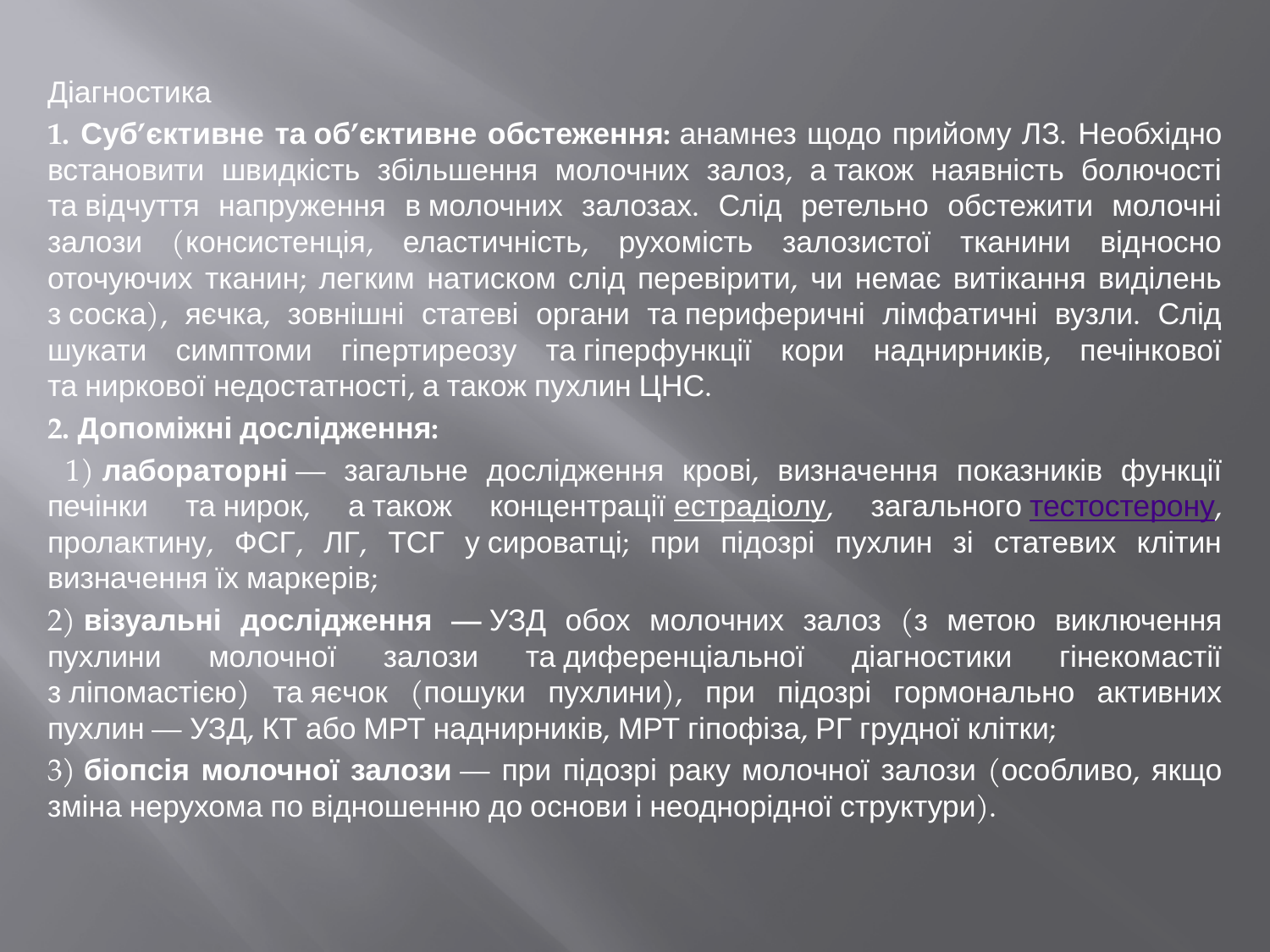

Діагностика
1. Суб’єктивне та об’єктивне обстеження: анамнез щодо прийому ЛЗ. Необхідно встановити швидкість збільшення молочних залоз, а також наявність болючості та відчуття напруження в молочних залозах. Слід ретельно обстежити молочні залози (консистенція, еластичність, рухомість залозистої тканини відносно оточуючих тканин; легким натиском слід перевірити, чи немає витікання виділень з соска), яєчка, зовнішні статеві органи та периферичні лімфатичні вузли. Слід шукати симптоми гіпертиреозу та гіперфункції кори наднирників, печінкової та ниркової недостатності, а також пухлин ЦНС.
2. Допоміжні дослідження:
 1) лабораторні — загальне дослідження крові, визначення показників функції печінки та нирок, а також концентрації естрадіолу, загального тестостерону, пролактину, ФСГ, ЛГ, ТСГ у сироватці; при підозрі пухлин зі статевих клітин визначення їх маркерів;
2) візуальні дослідження — УЗД обох молочних залоз (з метою виключення пухлини молочної залози та диференціальної діагностики гінекомастії з ліпомастією) та яєчок (пошуки пухлини), при підозрі гормонально активних пухлин — УЗД, КТ або МРТ наднирників, МРТ гіпофіза, РГ грудної клітки;
3) біопсія молочної залози — при підозрі раку молочної залози (особливо, якщо зміна нерухома по відношенню до основи і неоднорідної структури).